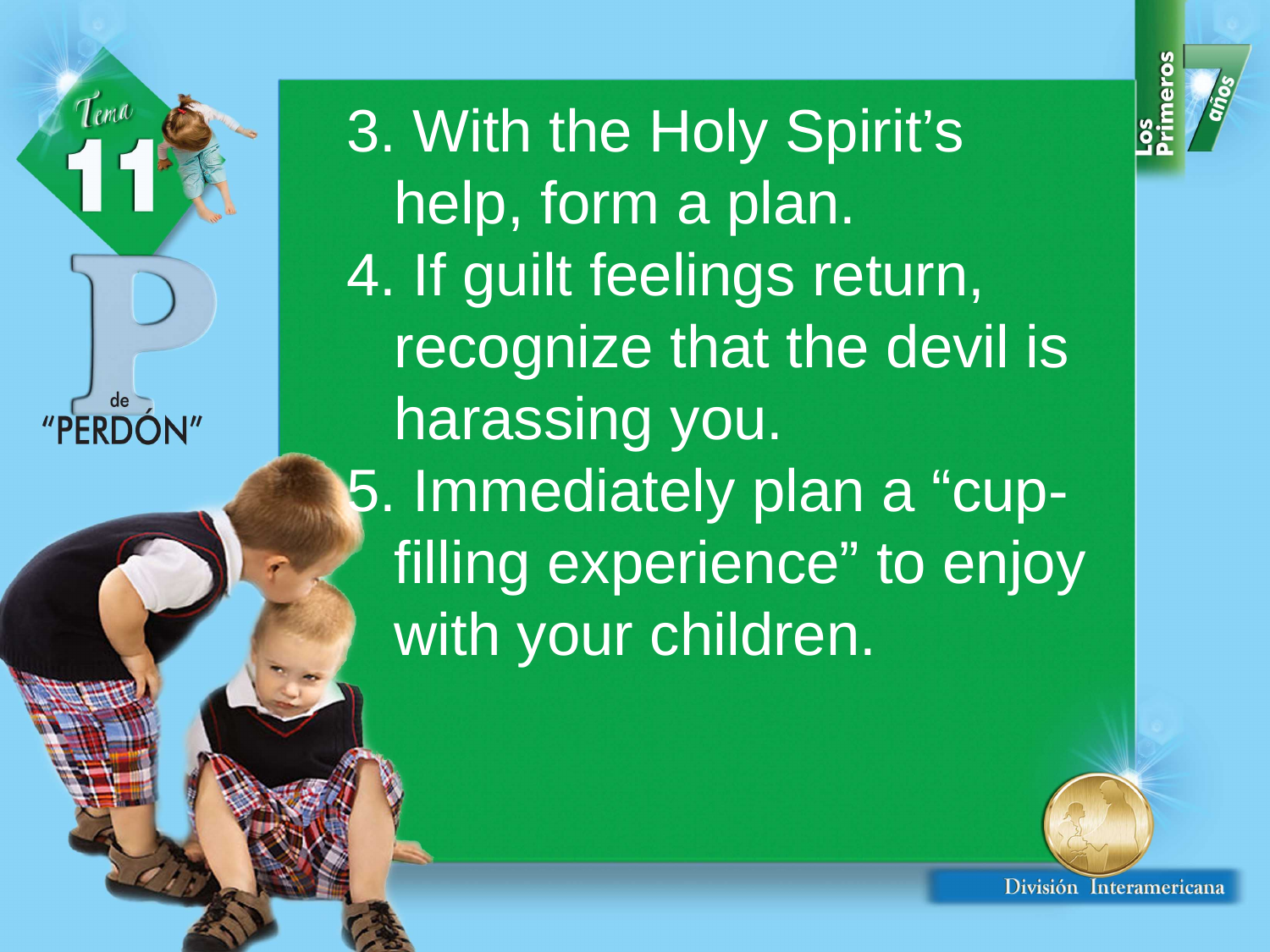

3. With the Holy Spirit’s help, form a plan.
4. If guilt feelings return, recognize that the devil is harassing you.
5. Immediately plan a “cup-filling experience” to enjoy with your children.